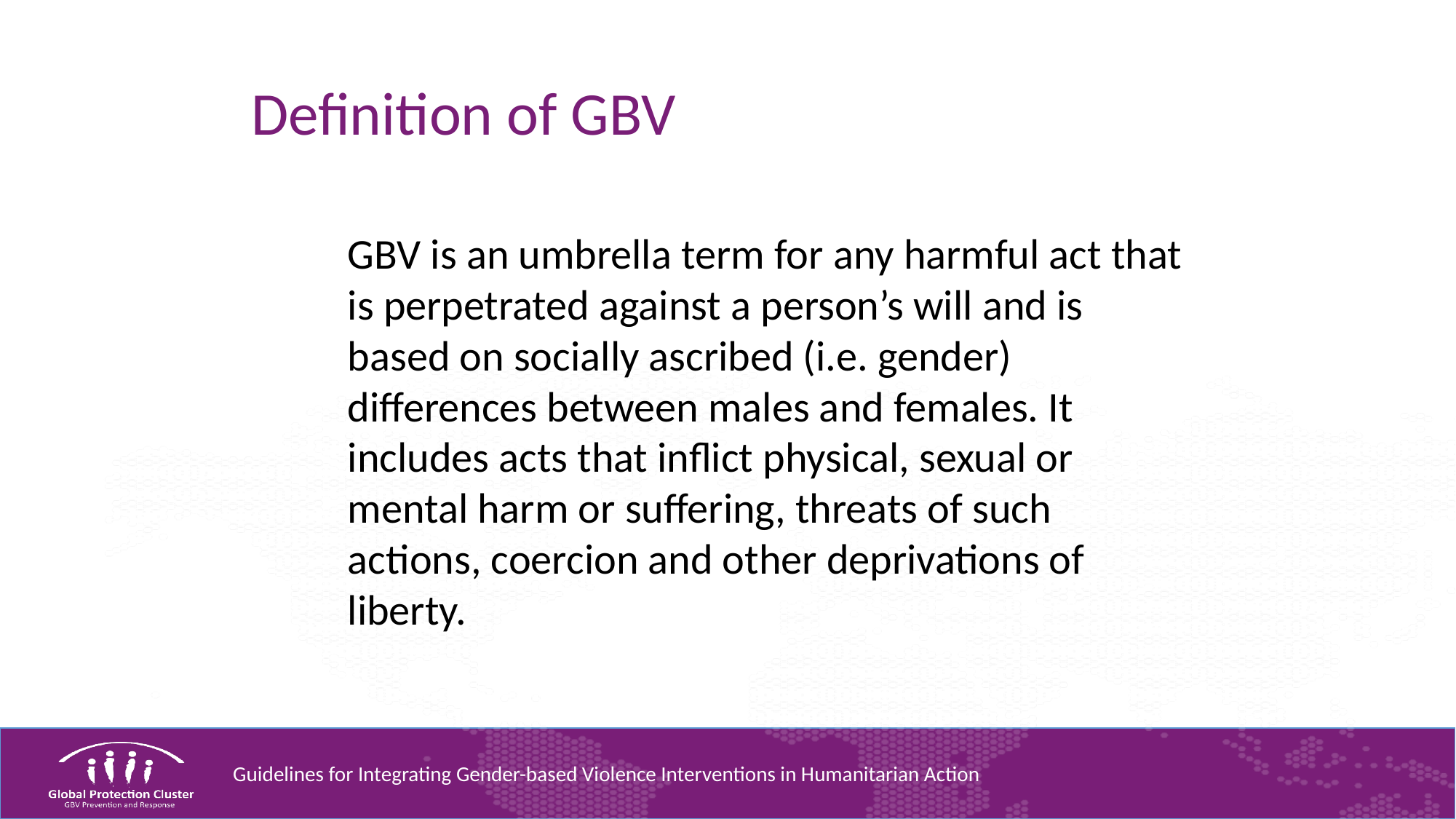

Definition of GBV
GBV is an umbrella term for any harmful act that is perpetrated against a person’s will and is based on socially ascribed (i.e. gender) differences between males and females. It includes acts that inflict physical, sexual or mental harm or suffering, threats of such actions, coercion and other deprivations of liberty.